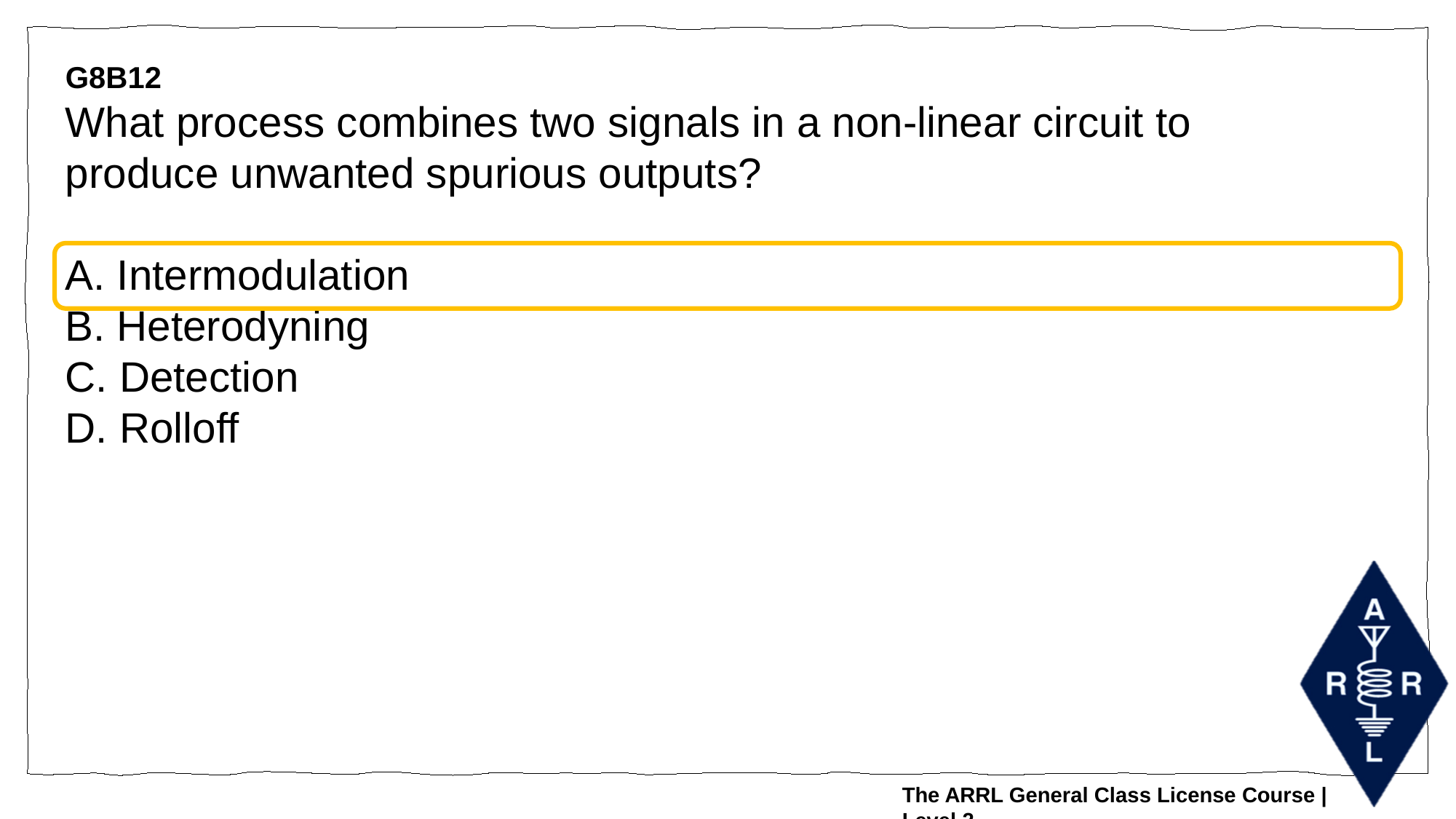

G8B12
What process combines two signals in a non-linear circuit to produce unwanted spurious outputs?

A. Intermodulation
B. Heterodyning
C. Detection
D. Rolloff